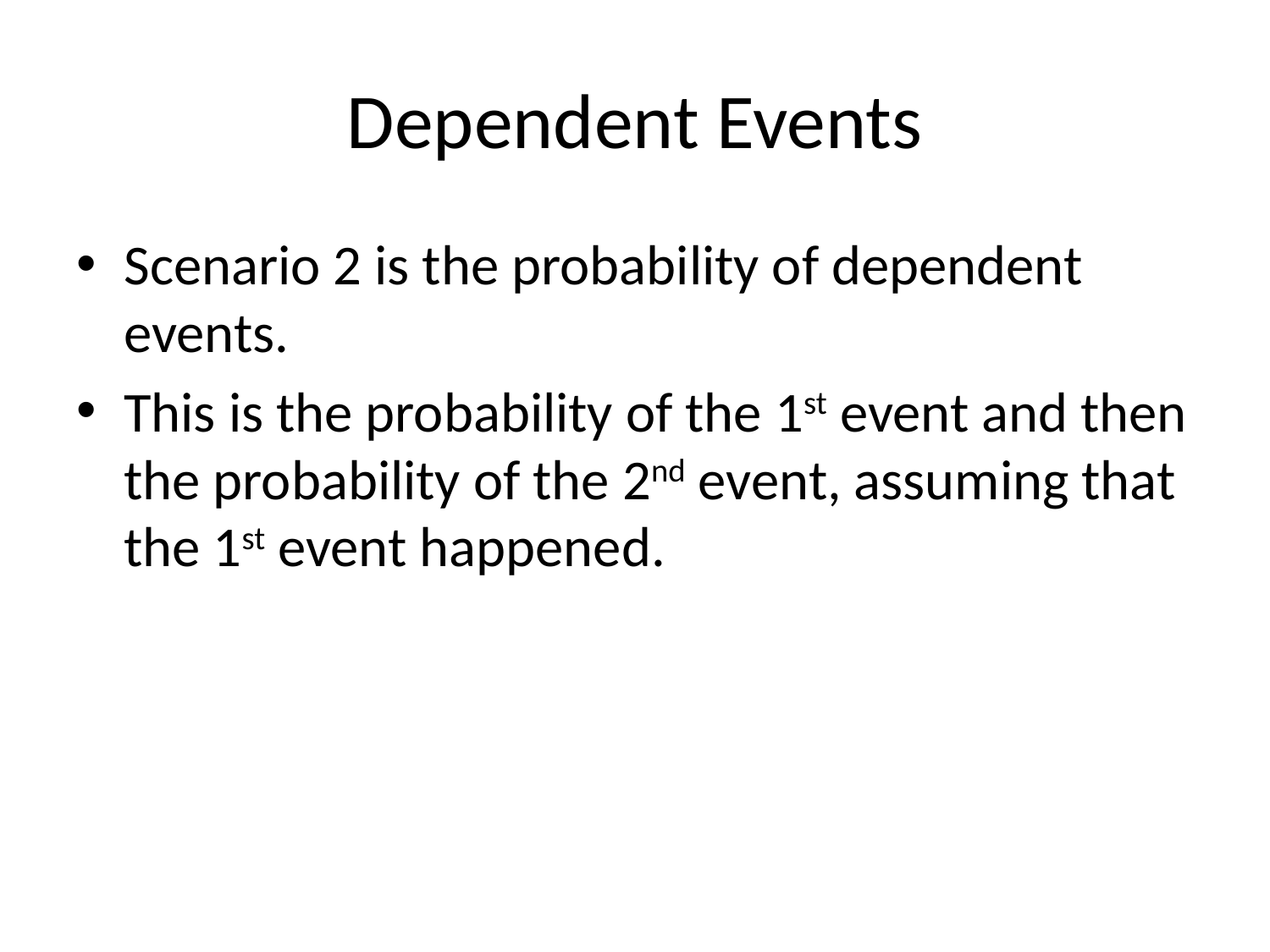

# Dependent Events
Scenario 2 is the probability of dependent events.
This is the probability of the 1st event and then the probability of the 2nd event, assuming that the 1st event happened.